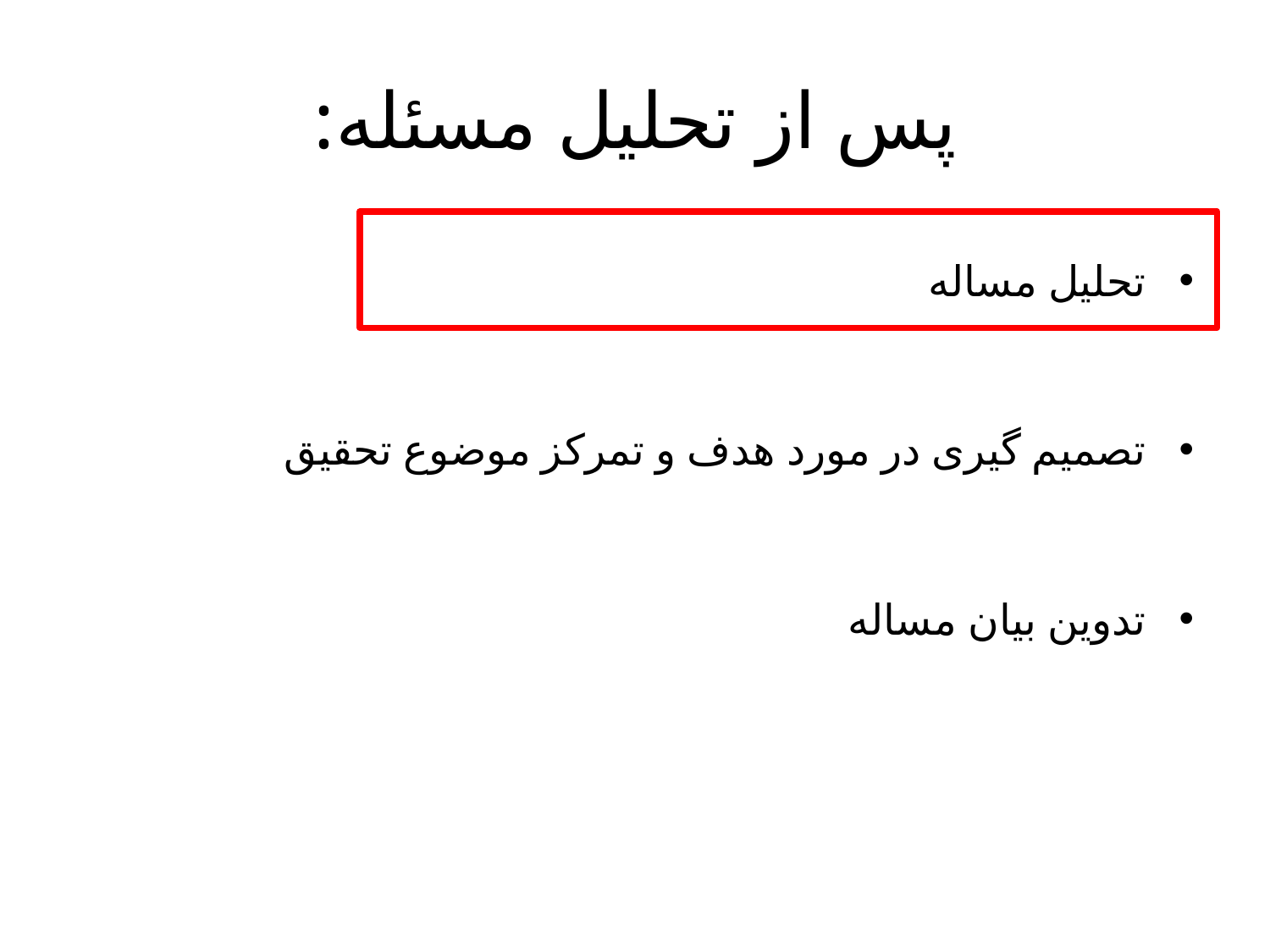

# پس از تحلیل مسئله:

تحلیل مساله

تصمیم گیری در مورد هدف و تمرکز موضوع تحقیق

تدوین بیان مساله